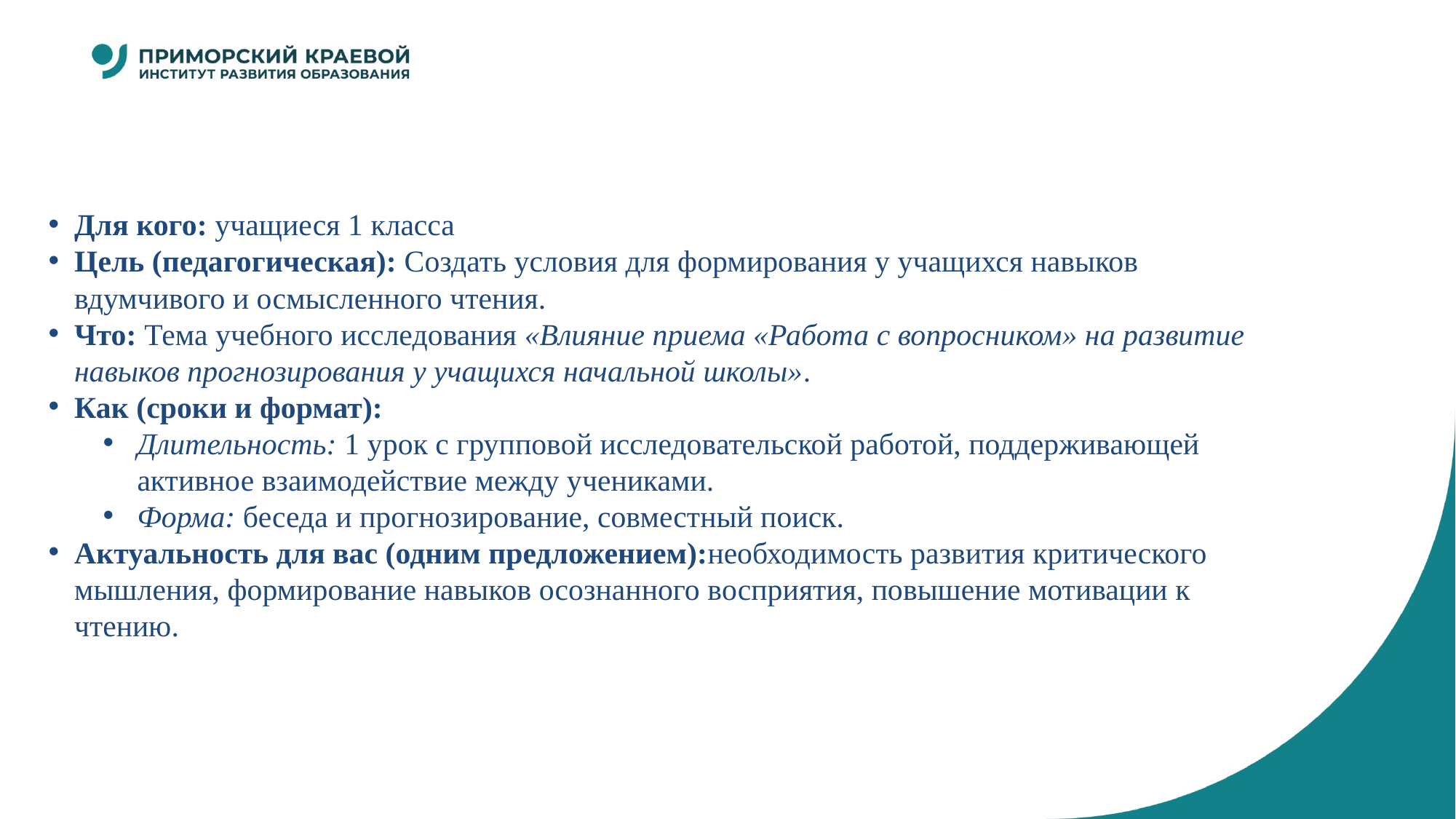

#
Для кого: учащиеся 1 класса
Цель (педагогическая): Создать условия для формирования у учащихся навыков вдумчивого и осмысленного чтения.
Что: Тема учебного исследования «Влияние приема «Работа с вопросником» на развитие навыков прогнозирования у учащихся начальной школы».
Как (сроки и формат):
Длительность: 1 урок с групповой исследовательской работой, поддерживающей активное взаимодействие между учениками.
Форма: беседа и прогнозирование, совместный поиск.
Актуальность для вас (одним предложением):необходимость развития критического мышления, формирование навыков осознанного восприятия, повышение мотивации к чтению.